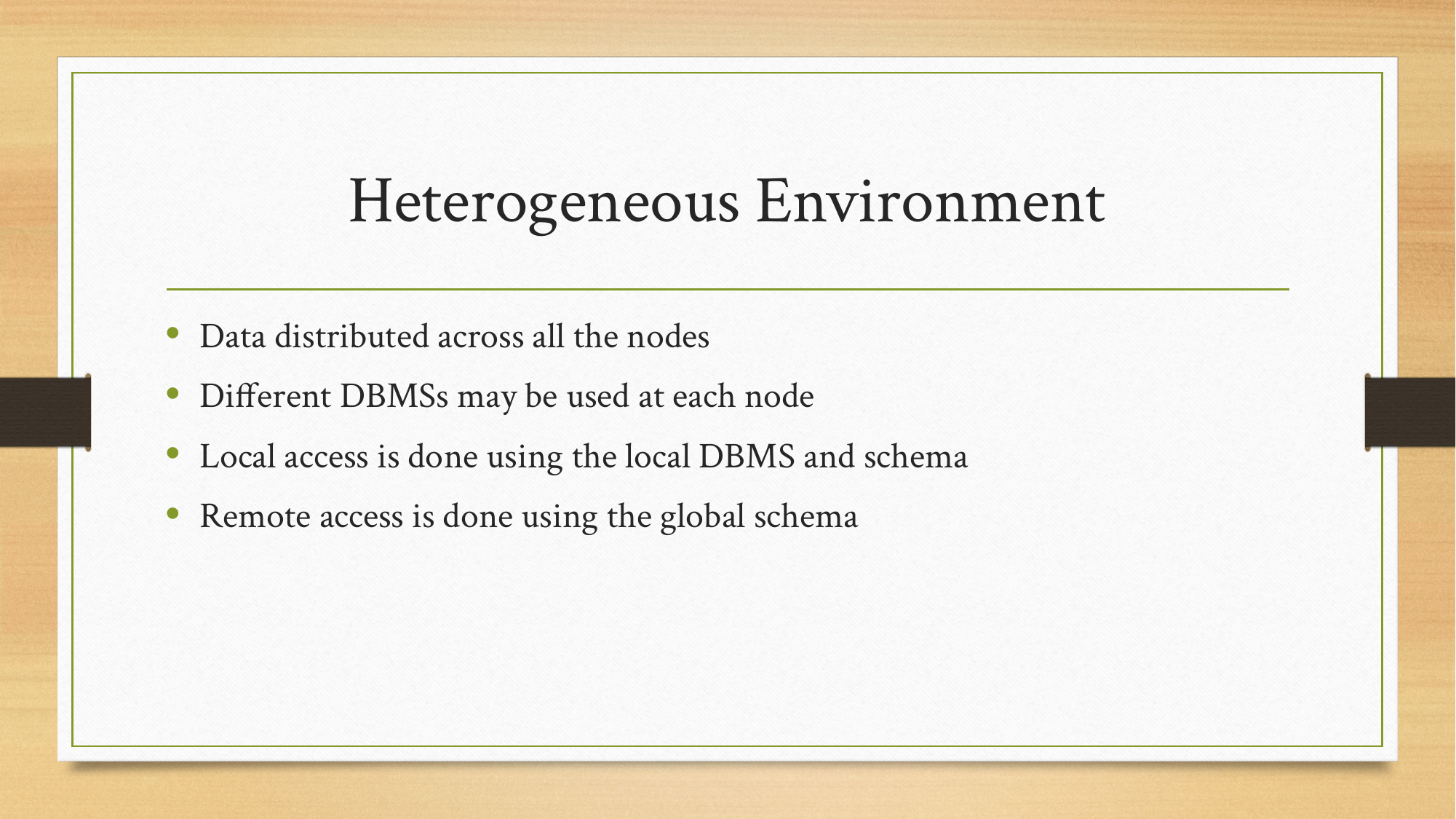

# Heterogeneous Environment
Data distributed across all the nodes
Different DBMSs may be used at each node
Local access is done using the local DBMS and schema
Remote access is done using the global schema